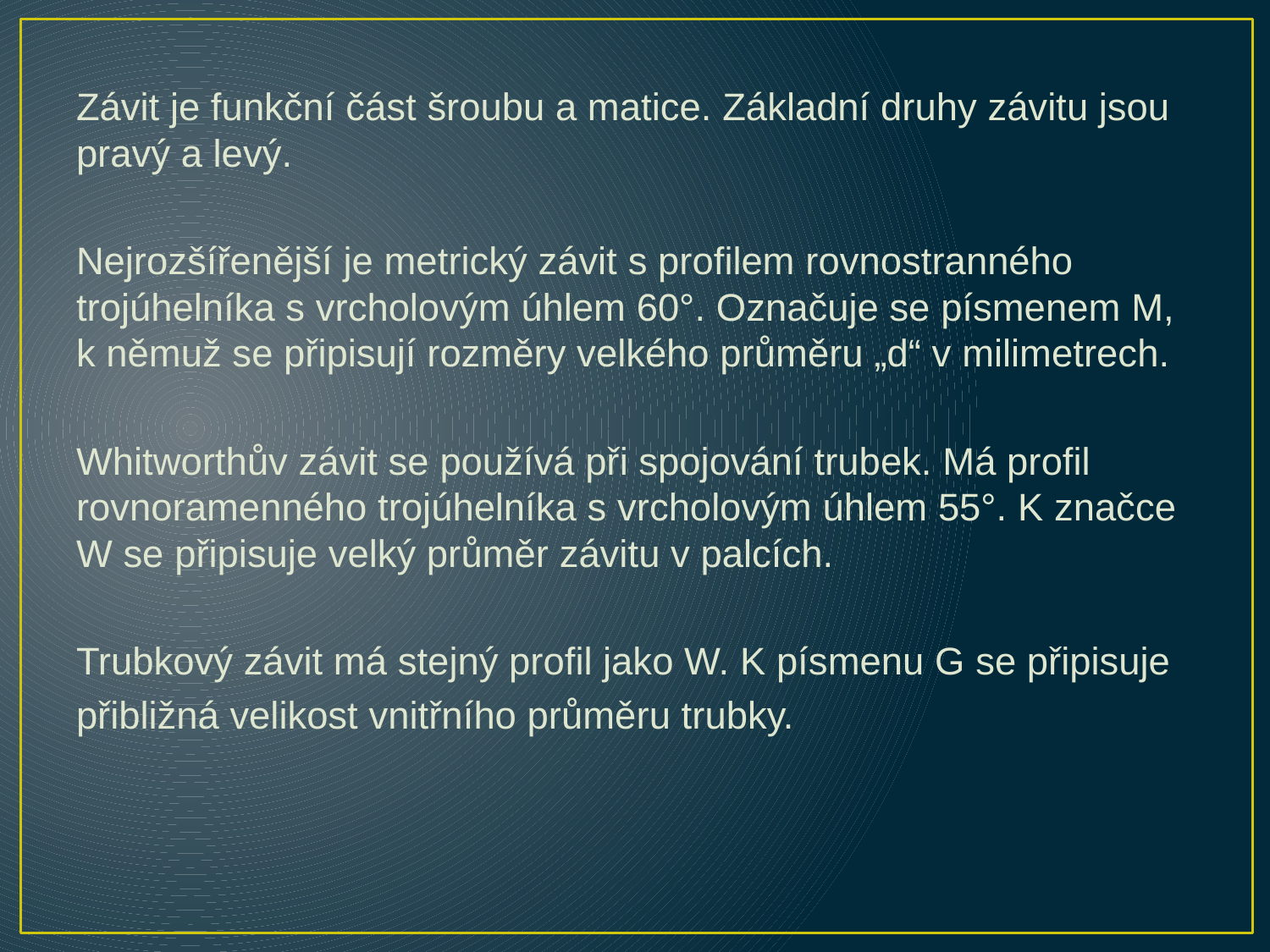

Závit je funkční část šroubu a matice. Základní druhy závitu jsou pravý a levý.

Nejrozšířenější je metrický závit s profilem rovnostranného trojúhelníka s vrcholovým úhlem 60°. Označuje se písmenem M, k němuž se připisují rozměry velkého průměru „d“ v milimetrech.

Whitworthův závit se používá při spojování trubek. Má profil rovnoramenného trojúhelníka s vrcholovým úhlem 55°. K značce W se připisuje velký průměr závitu v palcích.

Trubkový závit má stejný profil jako W. K písmenu G se připisuje
přibližná velikost vnitřního průměru trubky.